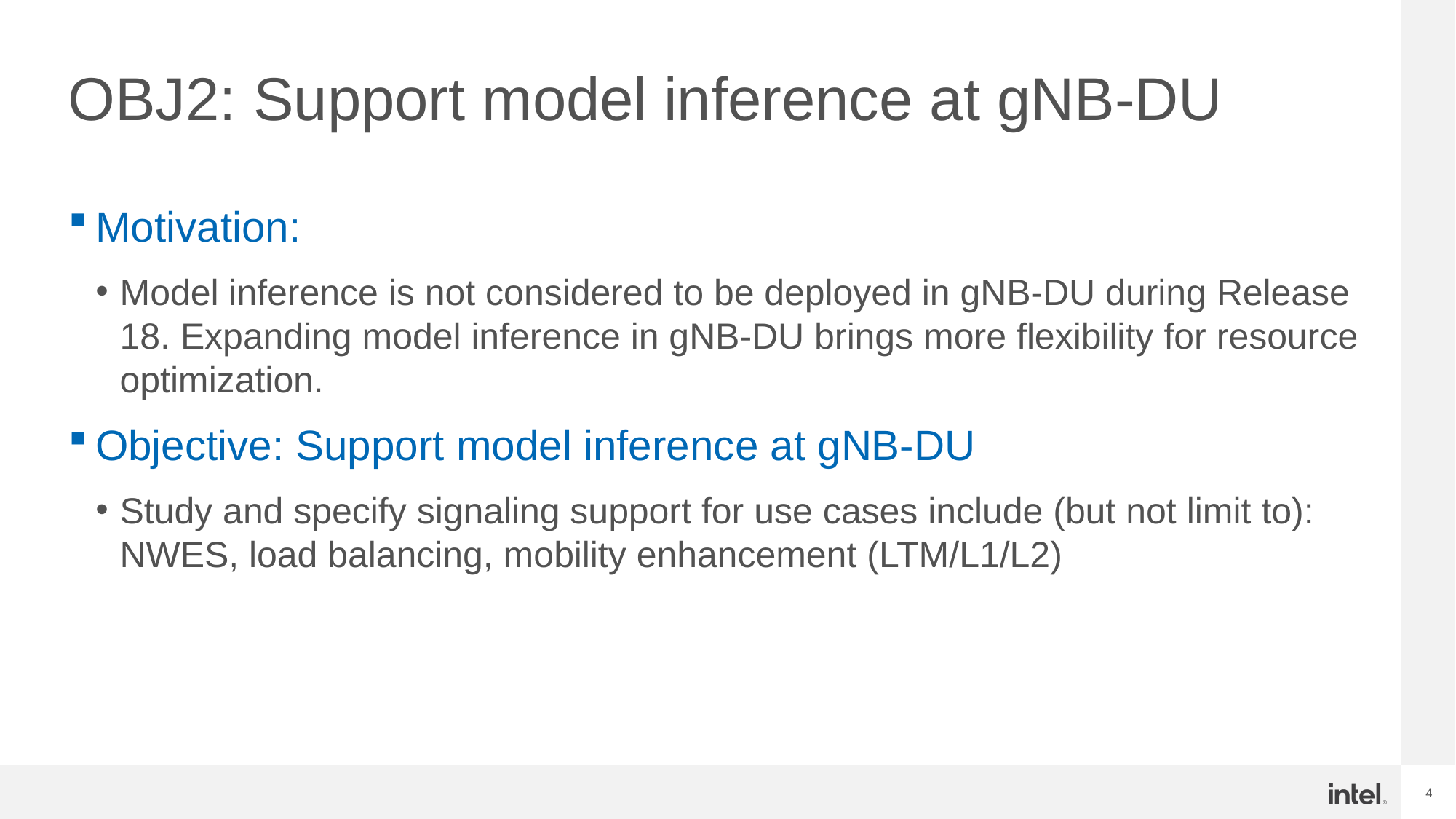

# OBJ2: Support model inference at gNB-DU
Motivation:
Model inference is not considered to be deployed in gNB-DU during Release 18. Expanding model inference in gNB-DU brings more flexibility for resource optimization.
Objective: Support model inference at gNB-DU
Study and specify signaling support for use cases include (but not limit to): NWES, load balancing, mobility enhancement (LTM/L1/L2)